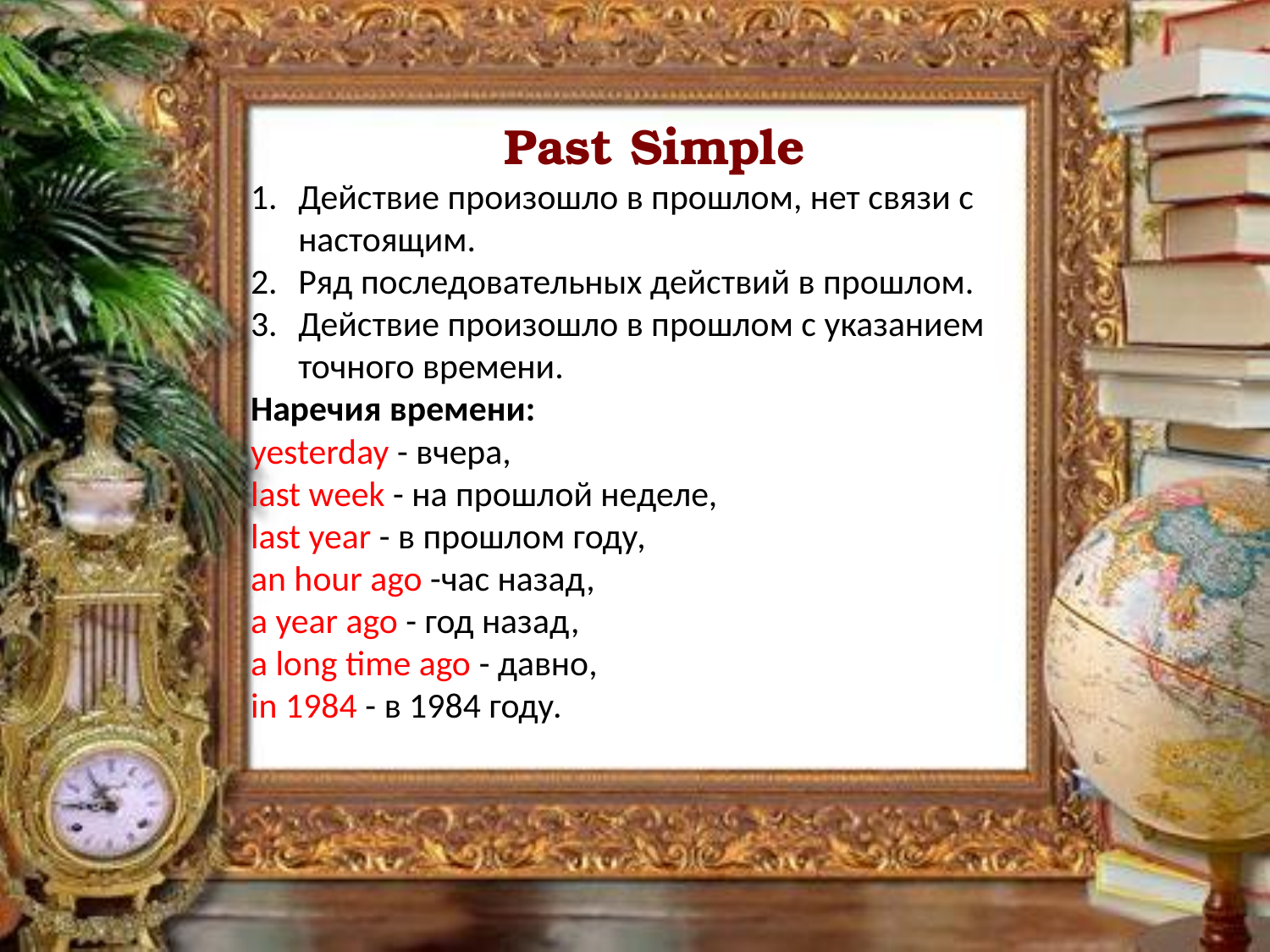

Past Simple
Действие произошло в прошлом, нет связи с настоящим.
Ряд последовательных действий в прошлом.
Действие произошло в прошлом с указанием точного времени.
Наречия времени:
yesterday - вчера,
last week - на прошлой неделе,
last year - в прошлом году,
an hour ago -час назад,
a year ago - год назад,
a long time ago - давно,
in 1984 - в 1984 году.